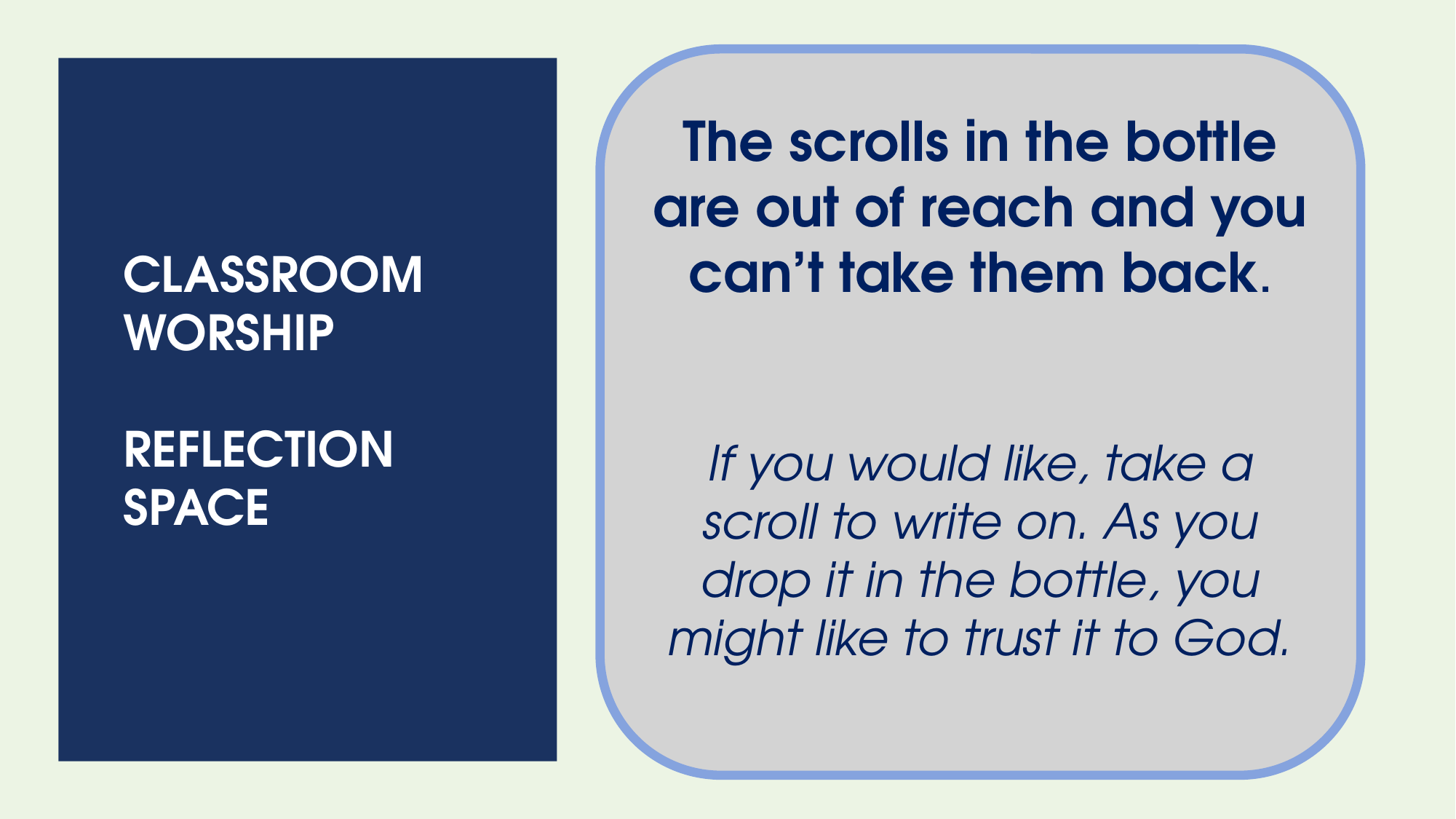

The scrolls in the bottle are out of reach and you can’t take them back.

If you would like, take a scroll to write on. As you drop it in the bottle, you might like to trust it to God.

# Classroom Worship Reflection Space